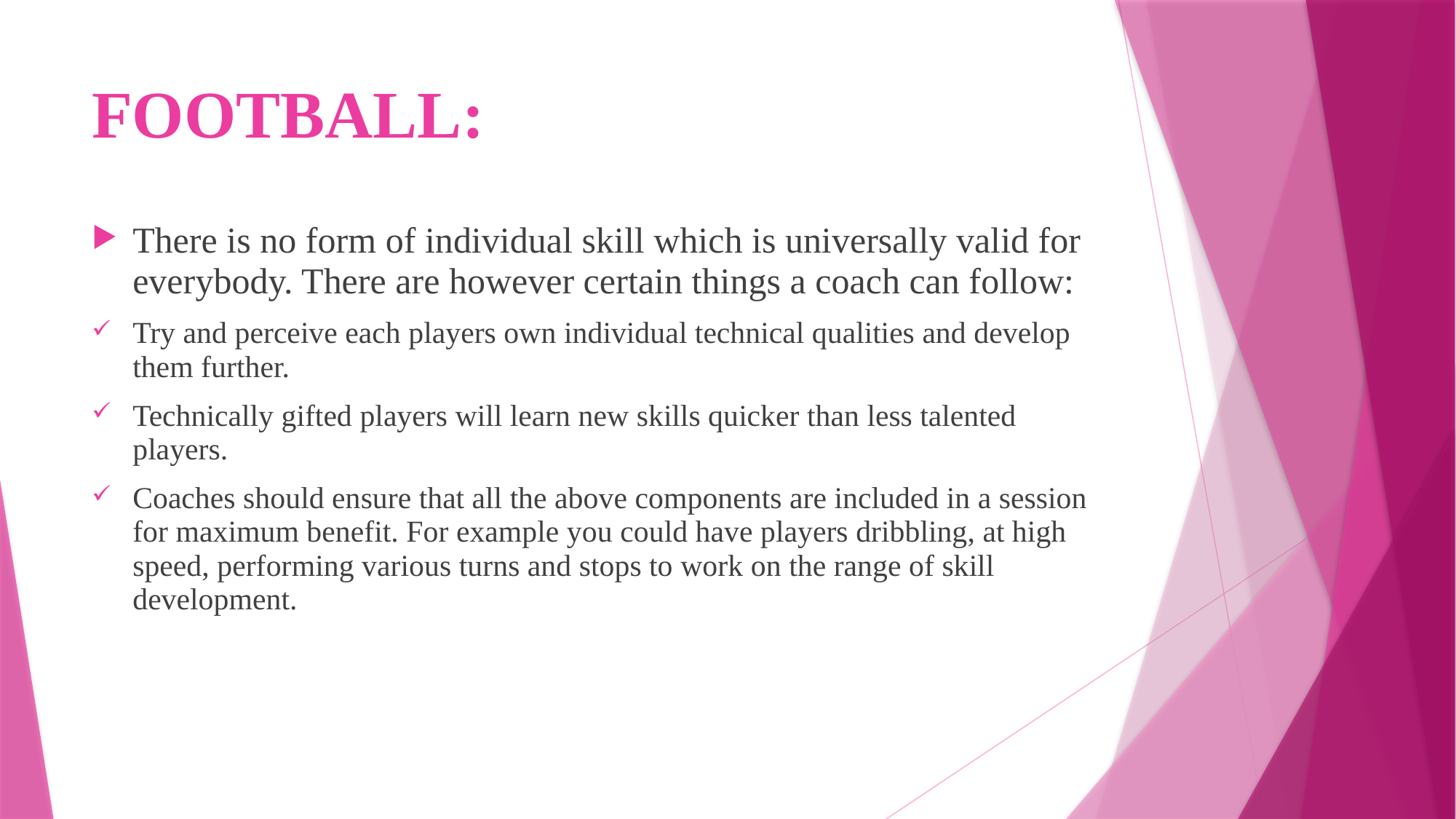

# FOOTBALL:
There is no form of individual skill which is universally valid for everybody. There are however certain things a coach can follow:
Try and perceive each players own individual technical qualities and develop them further.
Technically gifted players will learn new skills quicker than less talented players.
Coaches should ensure that all the above components are included in a session for maximum benefit. For example you could have players dribbling, at high speed, performing various turns and stops to work on the range of skill development.